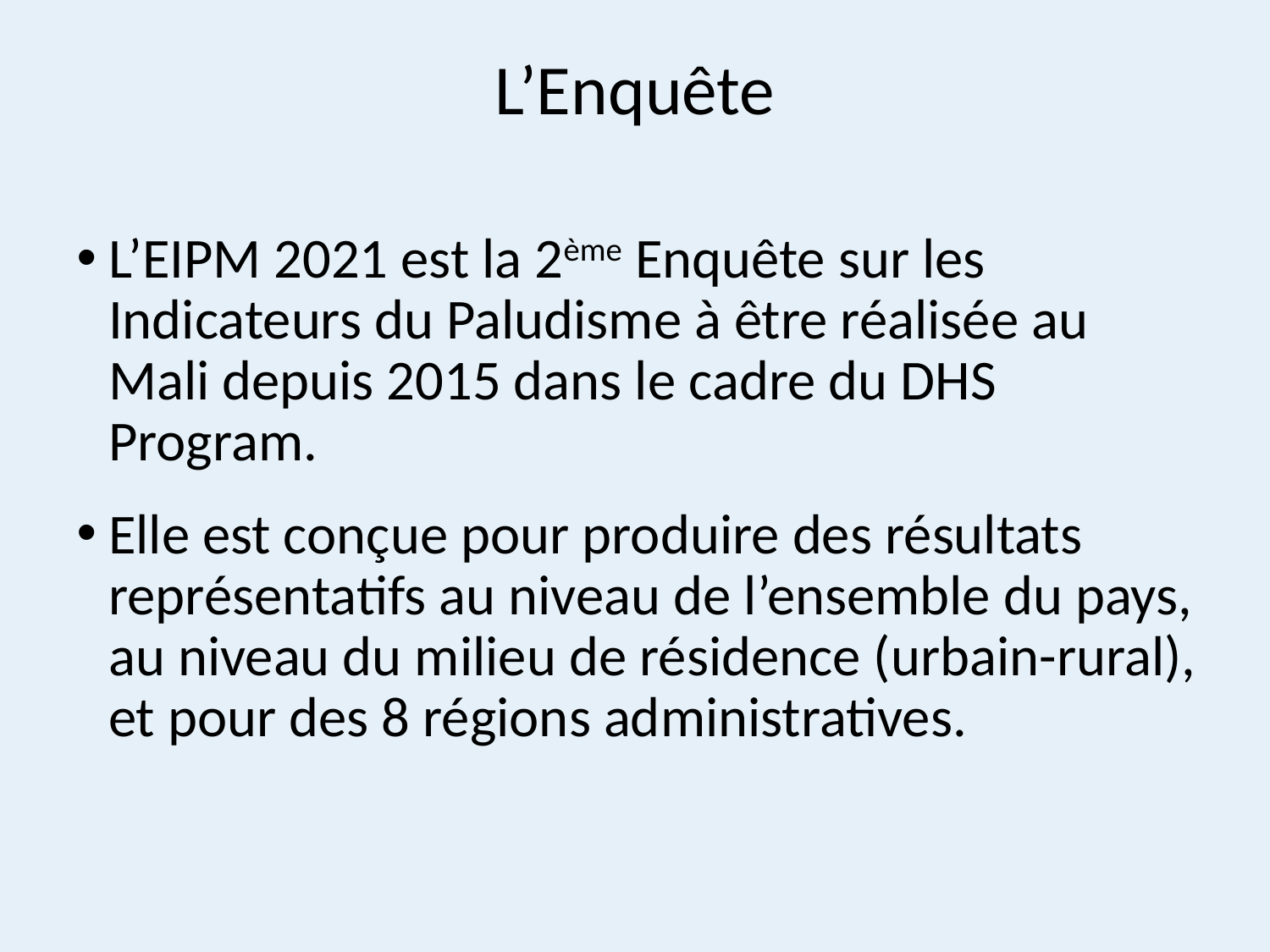

# L’Enquête
L’EIPM 2021 est la 2ème Enquête sur les Indicateurs du Paludisme à être réalisée au Mali depuis 2015 dans le cadre du DHS Program.
Elle est conçue pour produire des résultats représentatifs au niveau de l’ensemble du pays, au niveau du milieu de résidence (urbain-rural), et pour des 8 régions administratives.